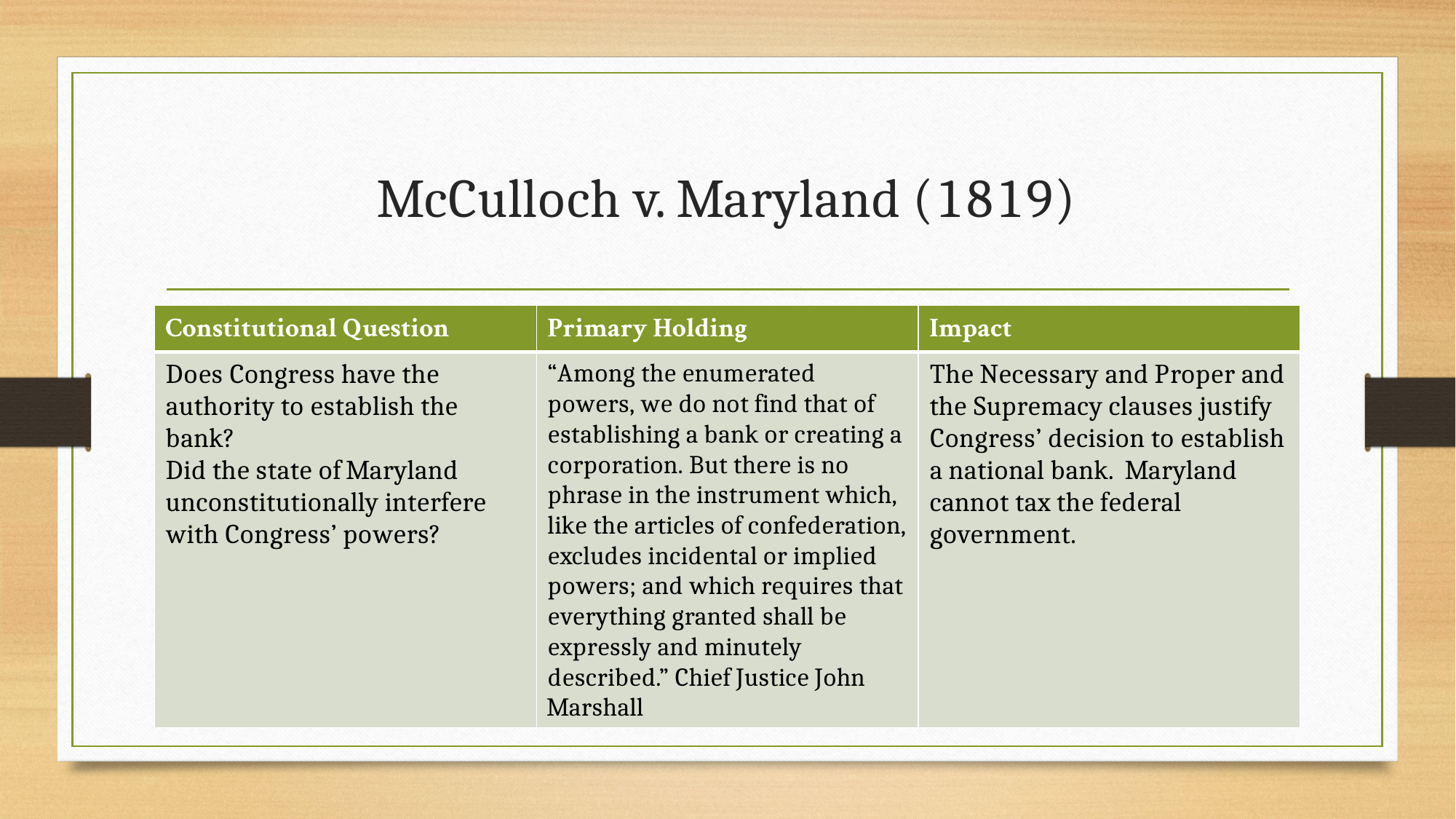

# McCulloch v. Maryland (1819)
| Constitutional Question | Primary Holding | Impact |
| --- | --- | --- |
| Does Congress have the authority to establish the bank? Did the state of Maryland unconstitutionally interfere with Congress’ powers? | “Among the enumerated powers, we do not find that of establishing a bank or creating a corporation. But there is no phrase in the instrument which, like the articles of confederation, excludes incidental or implied powers; and which requires that everything granted shall be expressly and minutely described.” Chief Justice John Marshall | The Necessary and Proper and the Supremacy clauses justify Congress’ decision to establish a national bank. Maryland cannot tax the federal government. |